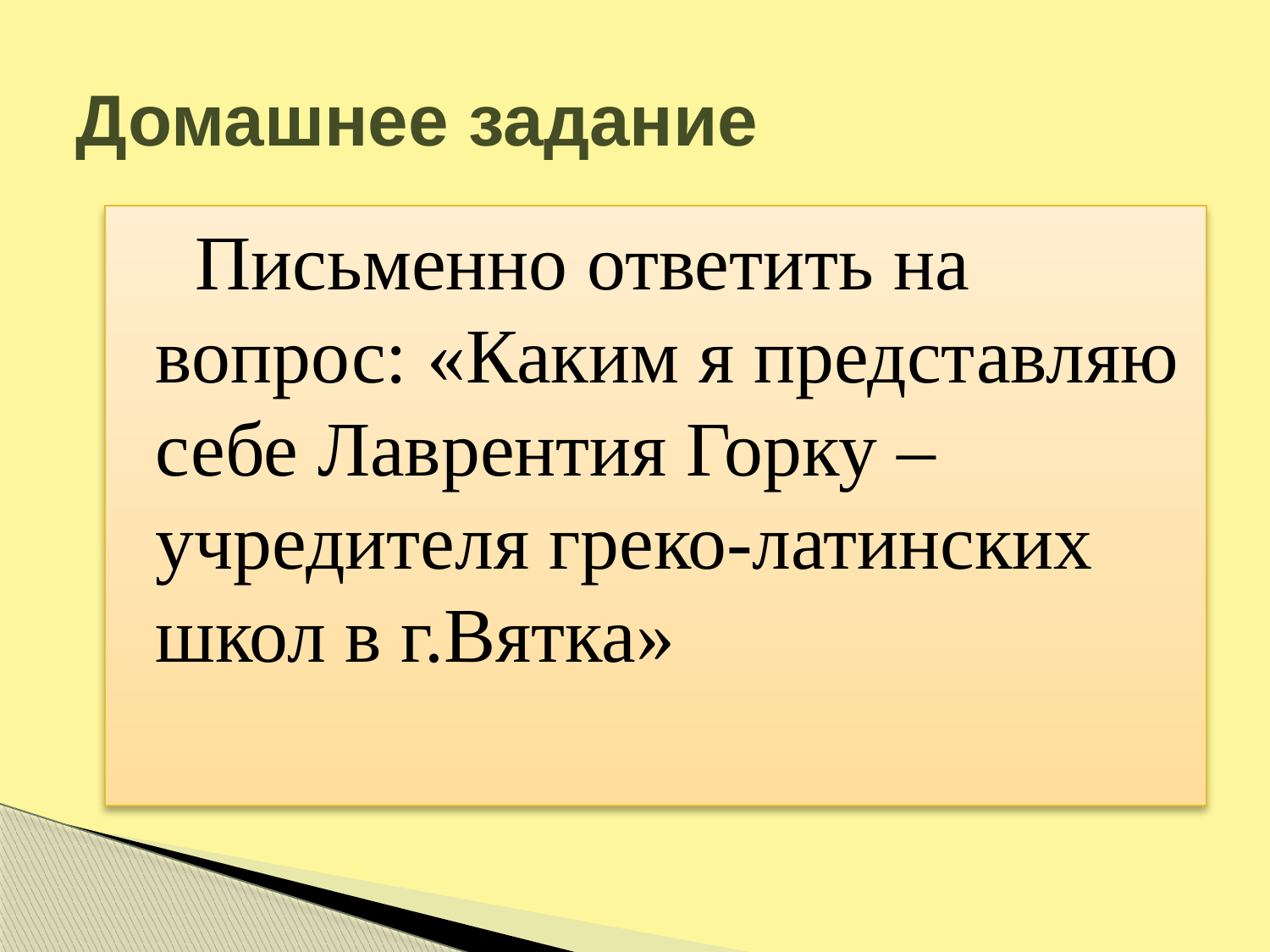

# Домашнее задание
    Письменно ответить на вопрос: «Каким я представляю себе Лаврентия Горку – учредителя греко-латинских школ в г.Вятка»